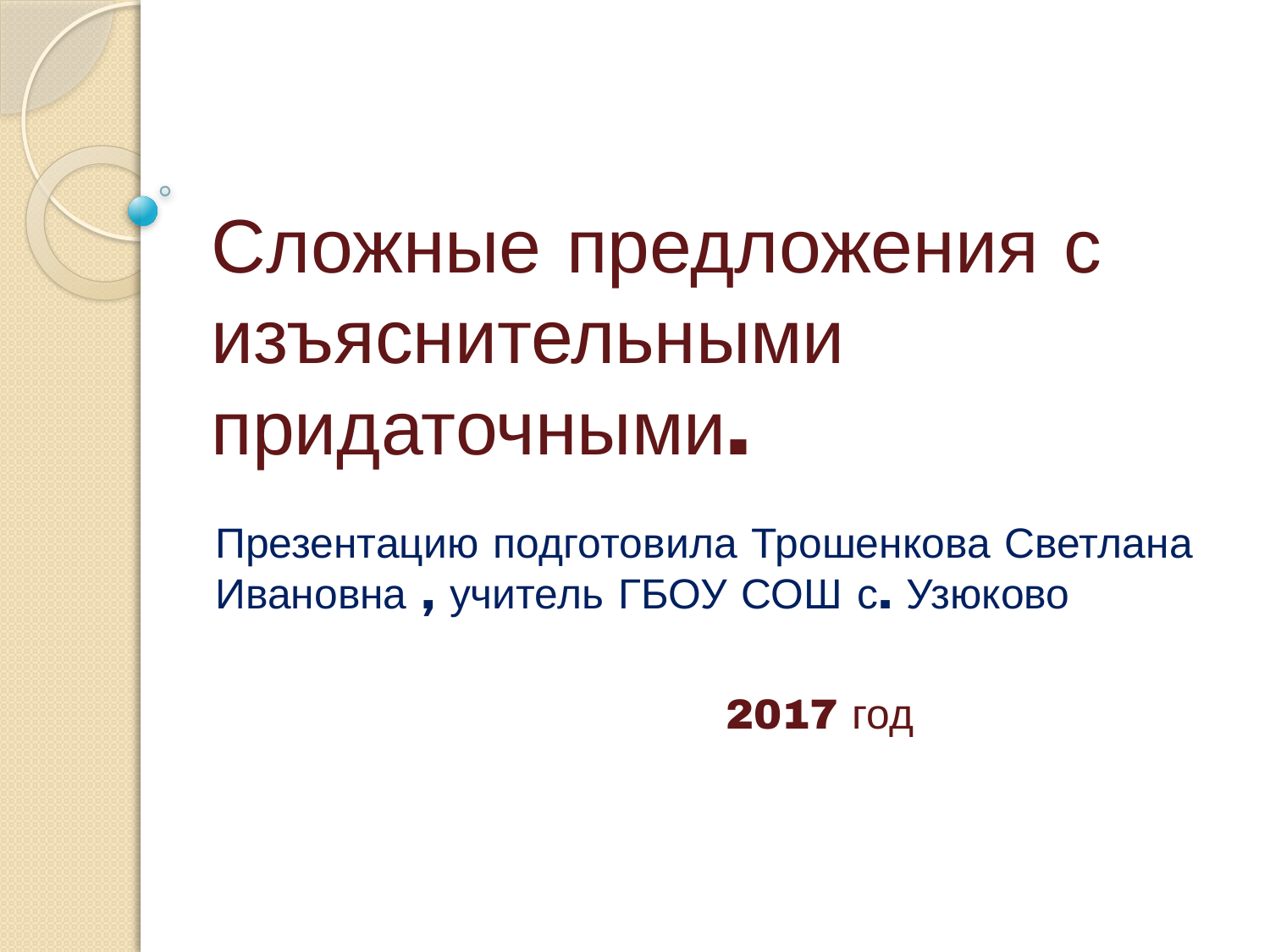

# Сложные предложения с  изъяснительными придаточными.
Презентацию подготовила Трошенкова Светлана Ивановна , учитель ГБОУ СОШ с. Узюково

                                    2017 год